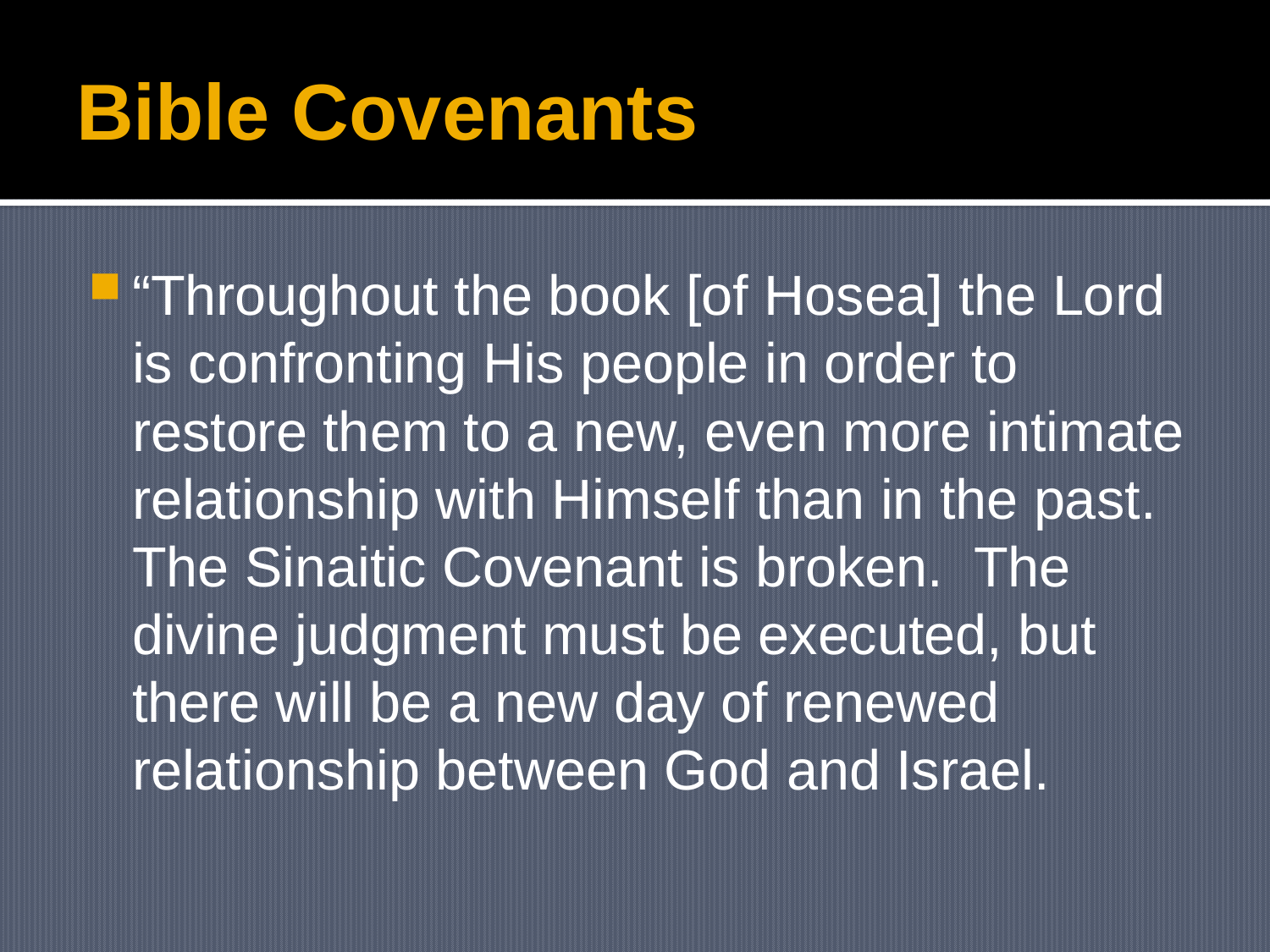

# Bible Covenants
“Throughout the book [of Hosea] the Lord is confronting His people in order to restore them to a new, even more intimate relationship with Himself than in the past.  The Sinaitic Covenant is broken.  The divine judgment must be executed, but there will be a new day of renewed relationship between God and Israel.